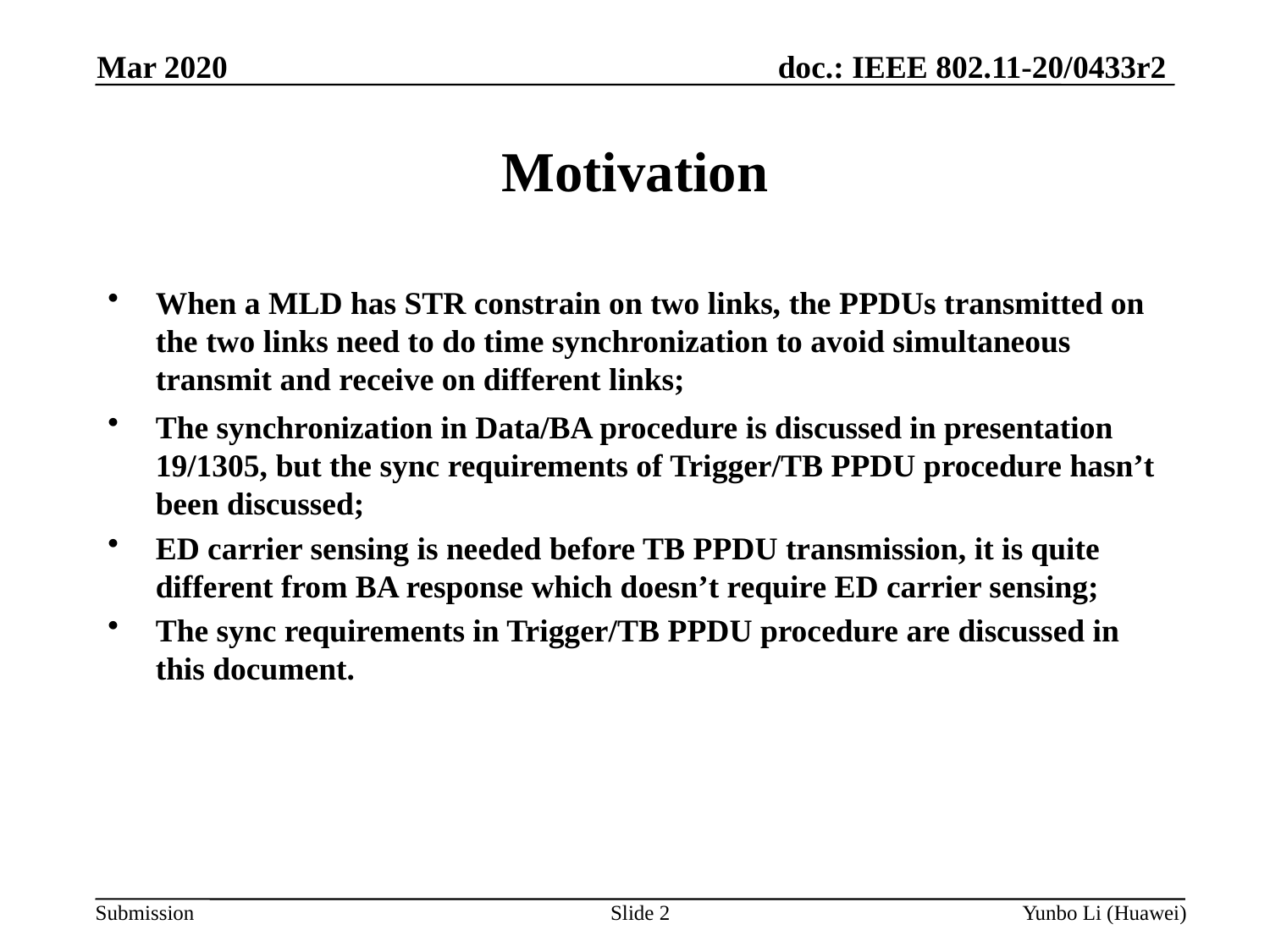

Mar 2020
Motivation
When a MLD has STR constrain on two links, the PPDUs transmitted on the two links need to do time synchronization to avoid simultaneous transmit and receive on different links;
The synchronization in Data/BA procedure is discussed in presentation 19/1305, but the sync requirements of Trigger/TB PPDU procedure hasn’t been discussed;
ED carrier sensing is needed before TB PPDU transmission, it is quite different from BA response which doesn’t require ED carrier sensing;
The sync requirements in Trigger/TB PPDU procedure are discussed in this document.

Slide 2
Yunbo Li (Huawei)